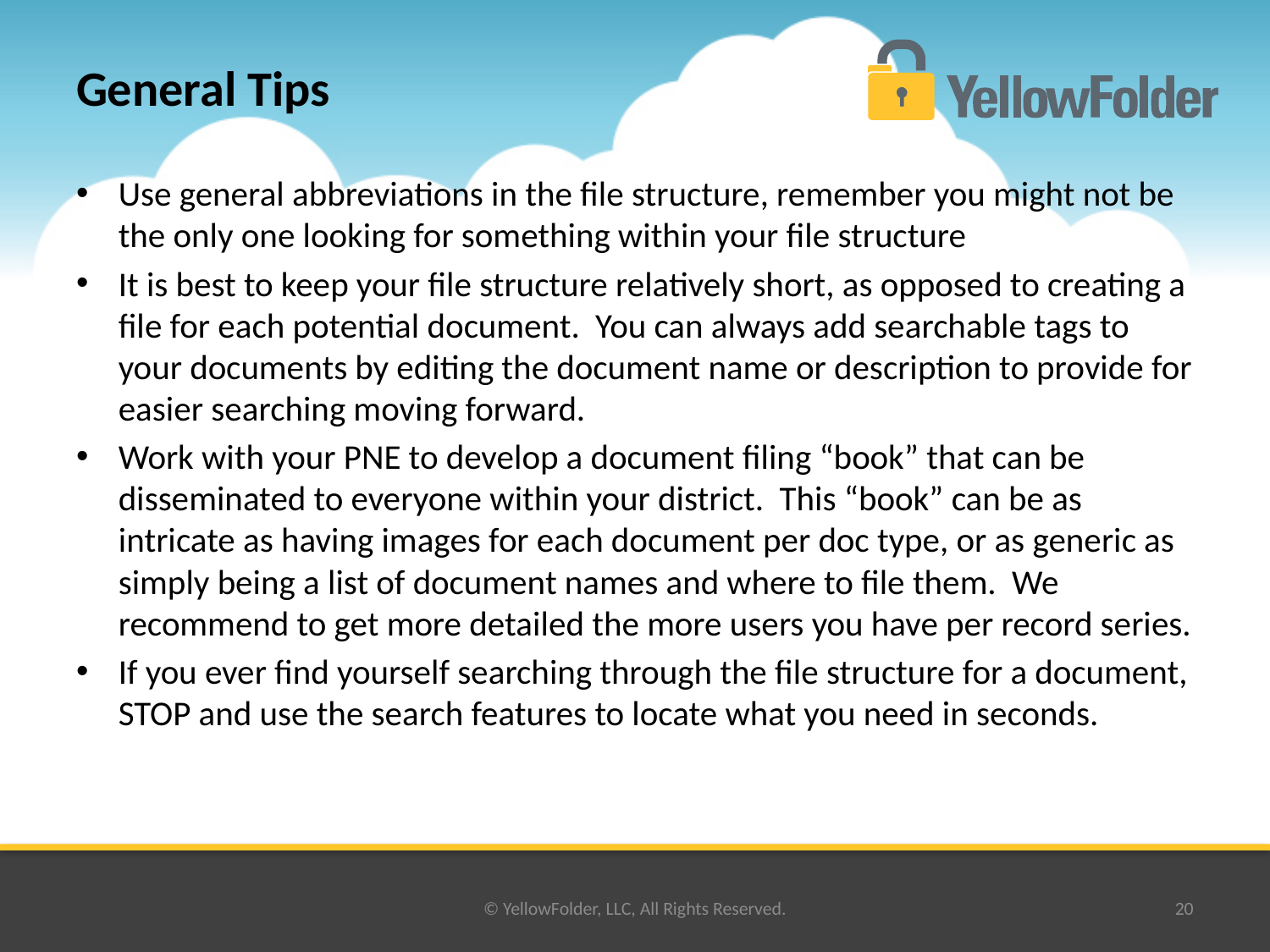

# General Tips
Use general abbreviations in the file structure, remember you might not be the only one looking for something within your file structure
It is best to keep your file structure relatively short, as opposed to creating a file for each potential document.  You can always add searchable tags to your documents by editing the document name or description to provide for easier searching moving forward.
Work with your PNE to develop a document filing “book” that can be disseminated to everyone within your district.  This “book” can be as intricate as having images for each document per doc type, or as generic as simply being a list of document names and where to file them.  We recommend to get more detailed the more users you have per record series.
If you ever find yourself searching through the file structure for a document, STOP and use the search features to locate what you need in seconds.

© YellowFolder, LLC, All Rights Reserved.
20